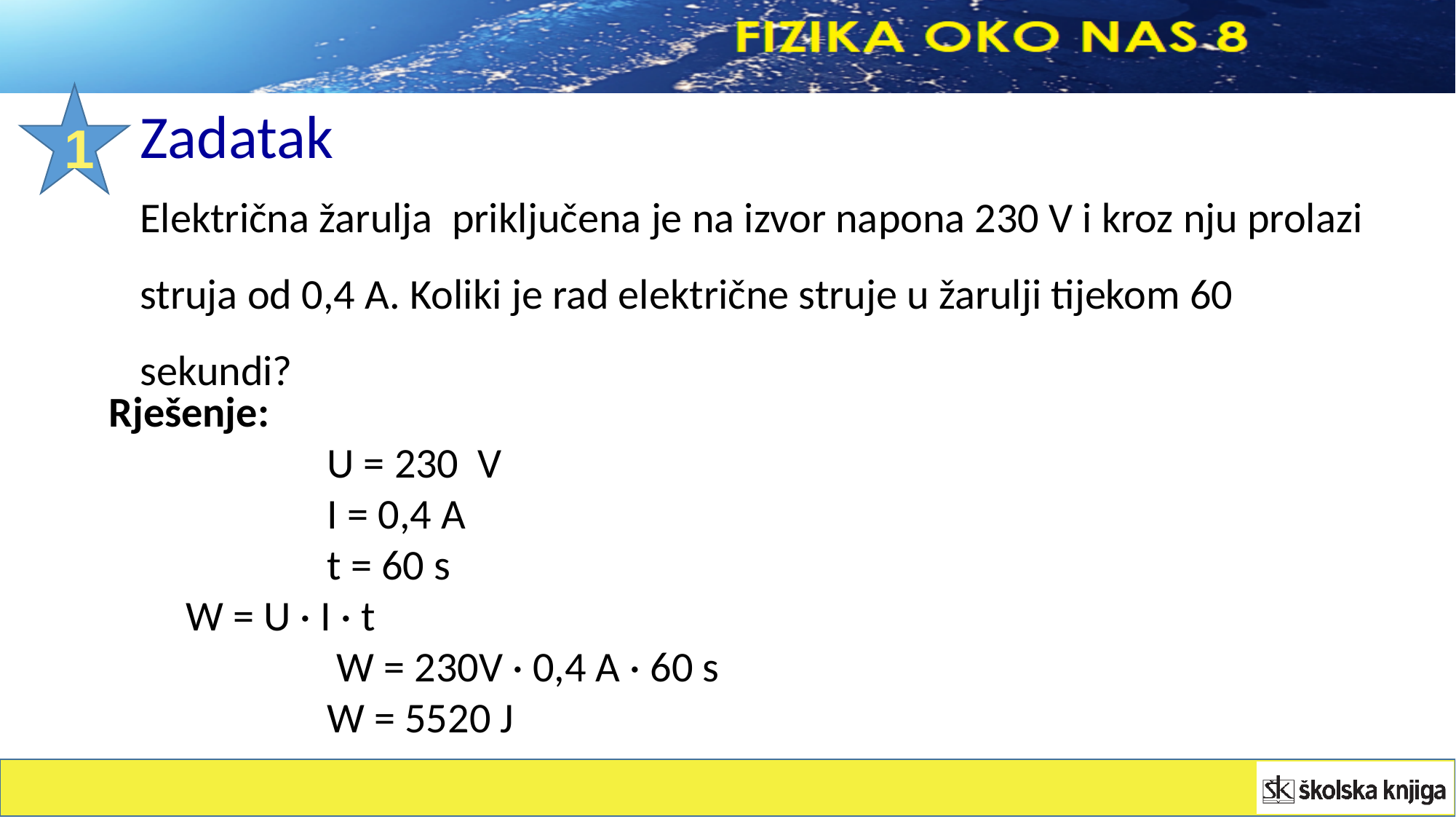

# Zadatak
1
Električna žarulja  priključena je na izvor napona 230 V i kroz nju prolazi struja od 0,4 A. Koliki je rad električne struje u žarulji tijekom 60 sekundi?

Rješenje:
		U = 230  V
		I = 0,4 A
		t = 60 s
        W = U · I · t
       		 W = 230V · 0,4 A · 60 s
        		W = 5520 J